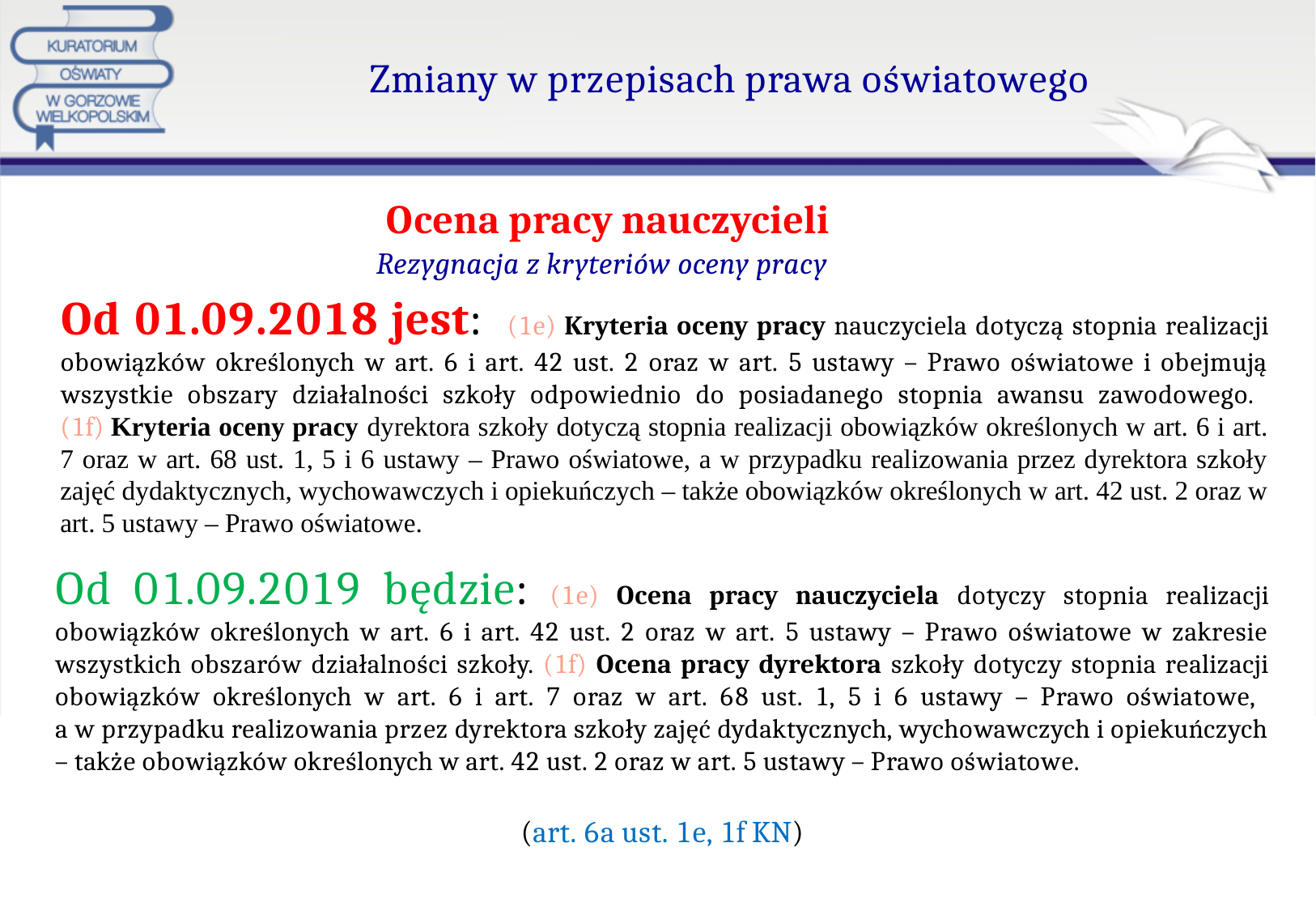

Zmiany w przepisach prawa oświatowego
Ocena pracy nauczycieli
Rezygnacja z kryteriów oceny pracy
Od 01.09.2018 jest:  (1e) Kryteria oceny pracy nauczyciela dotyczą stopnia realizacji obowiązków określonych w art. 6 i art. 42 ust. 2 oraz w art. 5 ustawy – Prawo oświatowe i obejmują wszystkie obszary działalności szkoły odpowiednio do posiadanego stopnia awansu zawodowego.
(1f) Kryteria oceny pracy dyrektora szkoły dotyczą stopnia realizacji obowiązków określonych w art. 6 i art. 7 oraz w art. 68 ust. 1, 5 i 6 ustawy – Prawo oświatowe, a w przypadku realizowania przez dyrektora szkoły zajęć dydaktycznych, wychowawczych i opiekuńczych – także obowiązków określonych w art. 42 ust. 2 oraz w art. 5 ustawy – Prawo oświatowe.
Od 01.09.2019 będzie: (1e) Ocena pracy nauczyciela dotyczy stopnia realizacji obowiązków określonych w art. 6 i art. 42 ust. 2 oraz w art. 5 ustawy – Prawo oświatowe w zakresie wszystkich obszarów działalności szkoły. (1f) Ocena pracy dyrektora szkoły dotyczy stopnia realizacji obowiązków określonych w art. 6 i art. 7 oraz w art. 68 ust. 1, 5 i 6 ustawy – Prawo oświatowe,
a w przypadku realizowania przez dyrektora szkoły zajęć dydaktycznych, wychowawczych i opiekuńczych – także obowiązków określonych w art. 42 ust. 2 oraz w art. 5 ustawy – Prawo oświatowe.

(art. 6a ust. 1e, 1f KN)